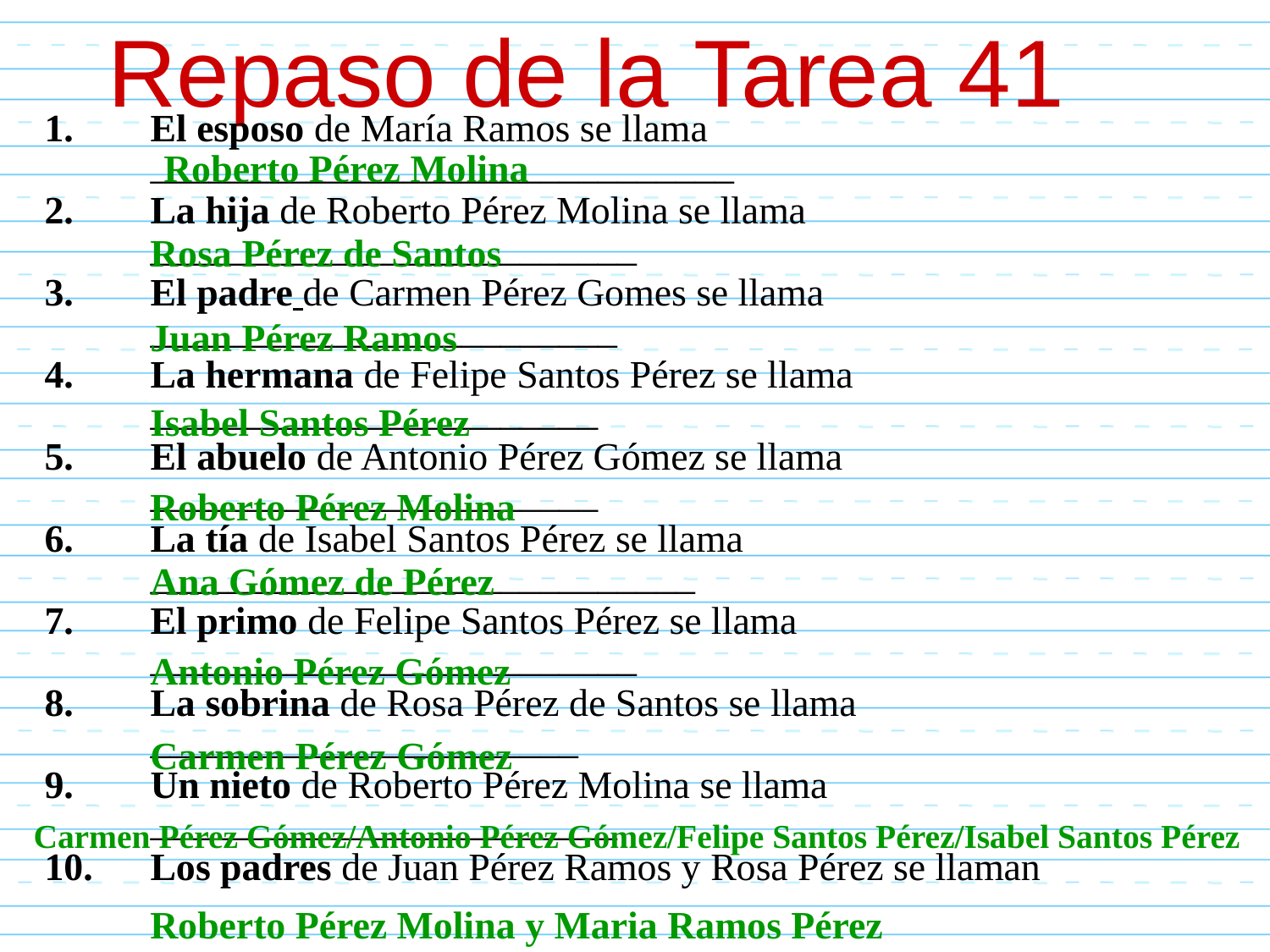

# Repaso de la Tarea 41
El esposo de María Ramos se llama ______________________________
La hija de Roberto Pérez Molina se llama _________________________
El padre de Carmen Pérez Gomes se llama ________________________
La hermana de Felipe Santos Pérez se llama _______________________
El abuelo de Antonio Pérez Gómez se llama _______________________
La tía de Isabel Santos Pérez se llama ____________________________
El primo de Felipe Santos Pérez se llama _________________________
La sobrina de Rosa Pérez de Santos se llama ______________________
Un nieto de Roberto Pérez Molina se llama ________________________
Los padres de Juan Pérez Ramos y Rosa Pérez se llaman
Roberto Pérez Molina
Rosa Pérez de Santos
Juan Pérez Ramos
Isabel Santos Pérez
Roberto Pérez Molina
Ana Gómez de Pérez
Antonio Pérez Gómez
Carmen Pérez Gómez
Carmen Pérez Gómez/Antonio Pérez Gómez/Felipe Santos Pérez/Isabel Santos Pérez
Roberto Pérez Molina y Maria Ramos Pérez